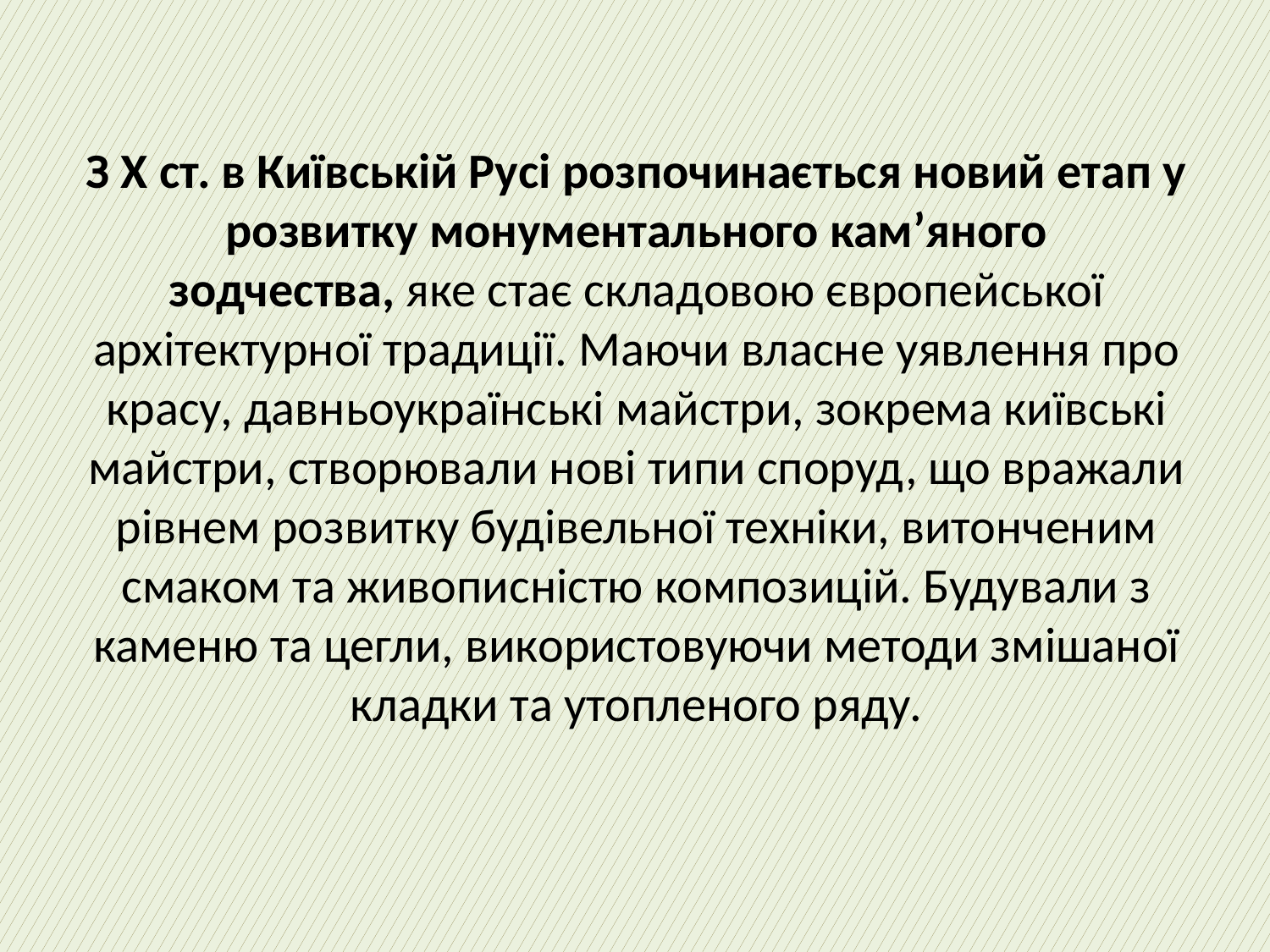

# З X ст. в Київській Русі розпочинається новий етап у розвитку монументального кам’яного зодчества, яке стає складовою європейської архітектурної традиції. Маючи власне уявлення про красу, давньоукраїнські майстри, зокрема київські майстри, створювали нові типи споруд, що вражали рівнем розвитку будівельної техніки, витонченим смаком та живописністю композицій. Будували з каменю та цегли, використовуючи методи змішаної кладки та утопленого ряду.